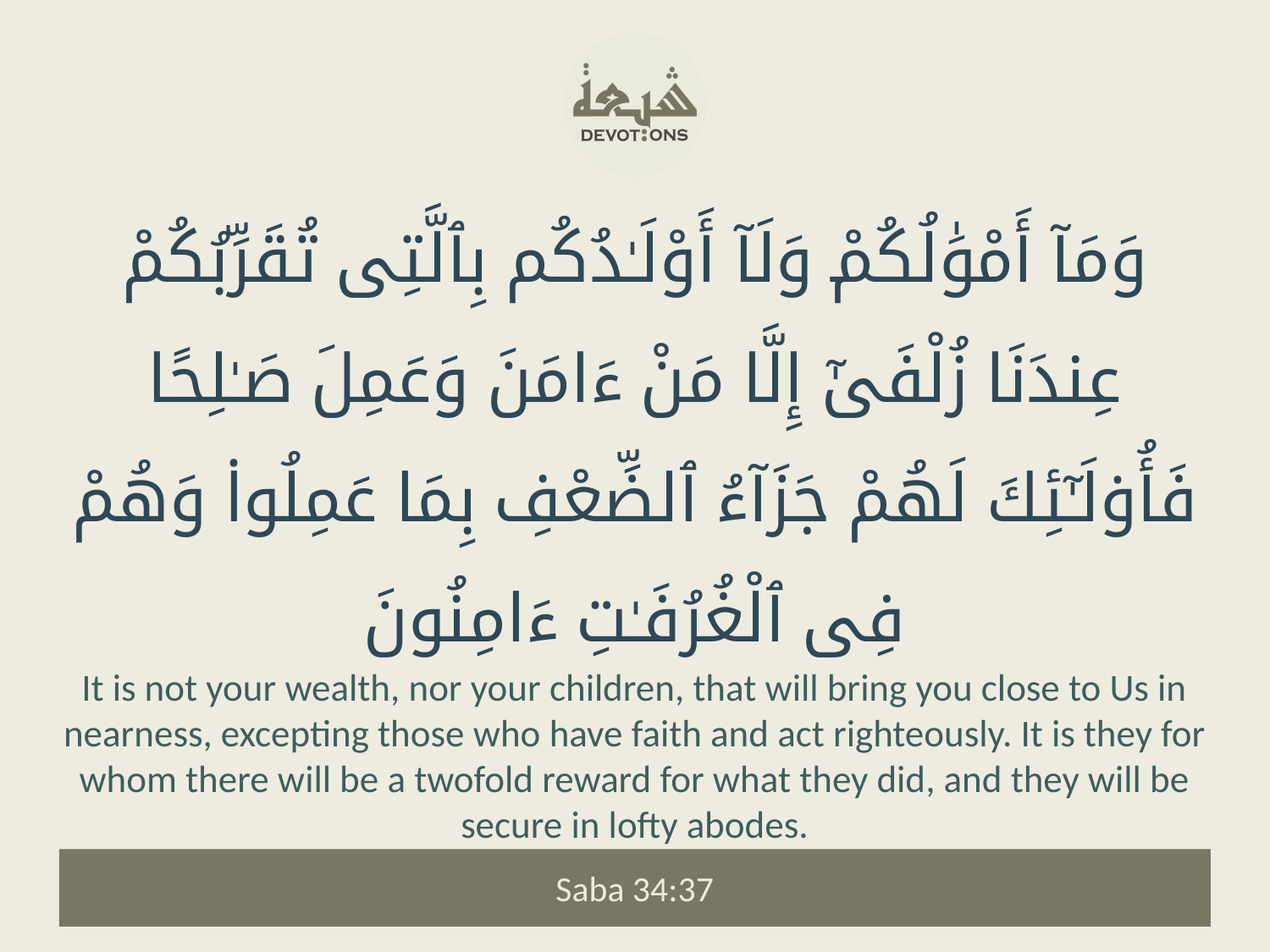

وَمَآ أَمْوَٰلُكُمْ وَلَآ أَوْلَـٰدُكُم بِٱلَّتِى تُقَرِّبُكُمْ عِندَنَا زُلْفَىٰٓ إِلَّا مَنْ ءَامَنَ وَعَمِلَ صَـٰلِحًا فَأُو۟لَـٰٓئِكَ لَهُمْ جَزَآءُ ٱلضِّعْفِ بِمَا عَمِلُوا۟ وَهُمْ فِى ٱلْغُرُفَـٰتِ ءَامِنُونَ
It is not your wealth, nor your children, that will bring you close to Us in nearness, excepting those who have faith and act righteously. It is they for whom there will be a twofold reward for what they did, and they will be secure in lofty abodes.
Saba 34:37